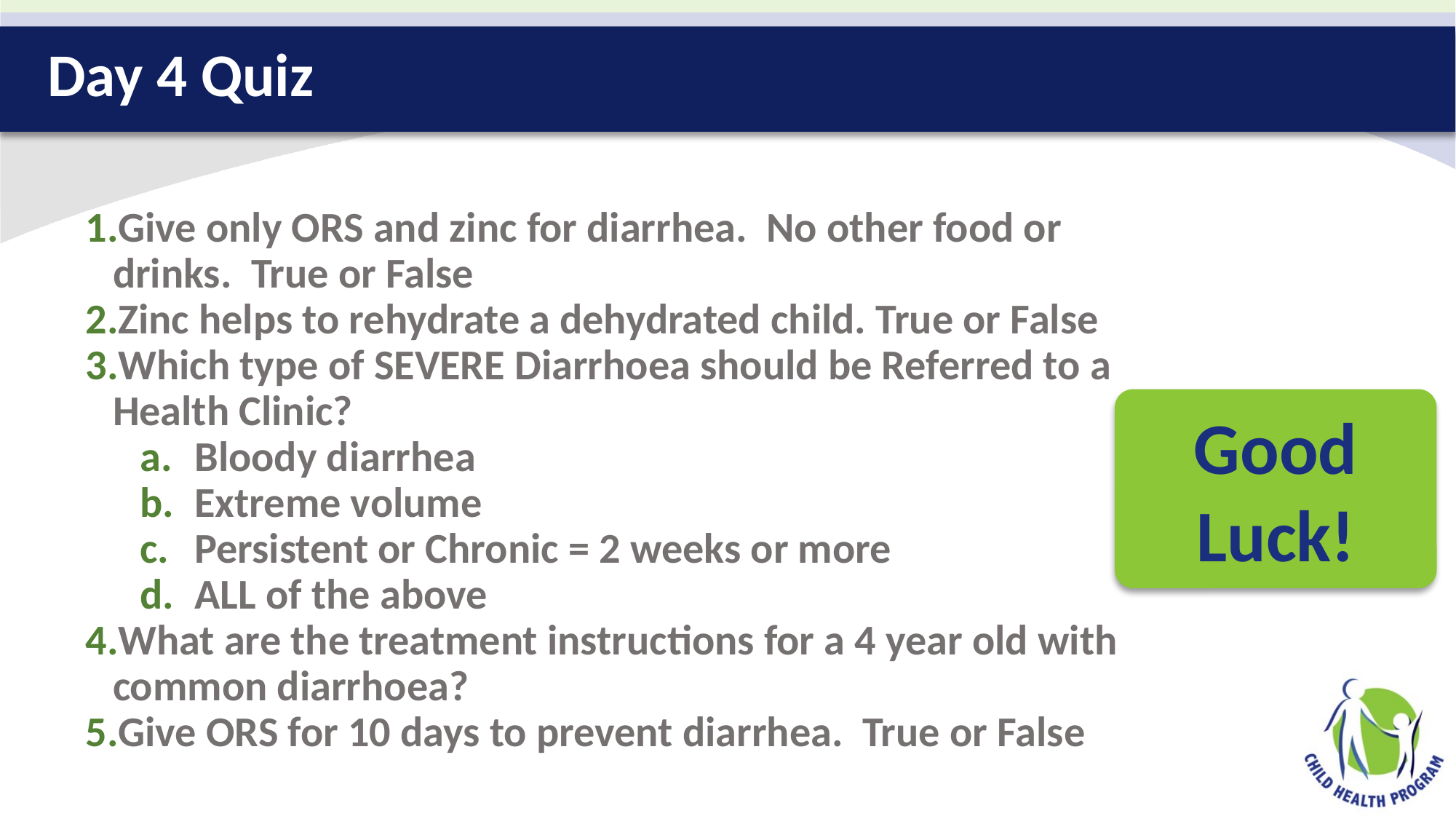

# Day 4 Quiz
Give only ORS and zinc for diarrhea.  No other food or drinks.  True or False
Zinc helps to rehydrate a dehydrated child. True or False
Which type of SEVERE Diarrhoea should be Referred to a Health Clinic?
Bloody diarrhea
Extreme volume
Persistent or Chronic = 2 weeks or more
ALL of the above
What are the treatment instructions for a 4 year old with common diarrhoea?
Give ORS for 10 days to prevent diarrhea.  True or False
Good Luck!